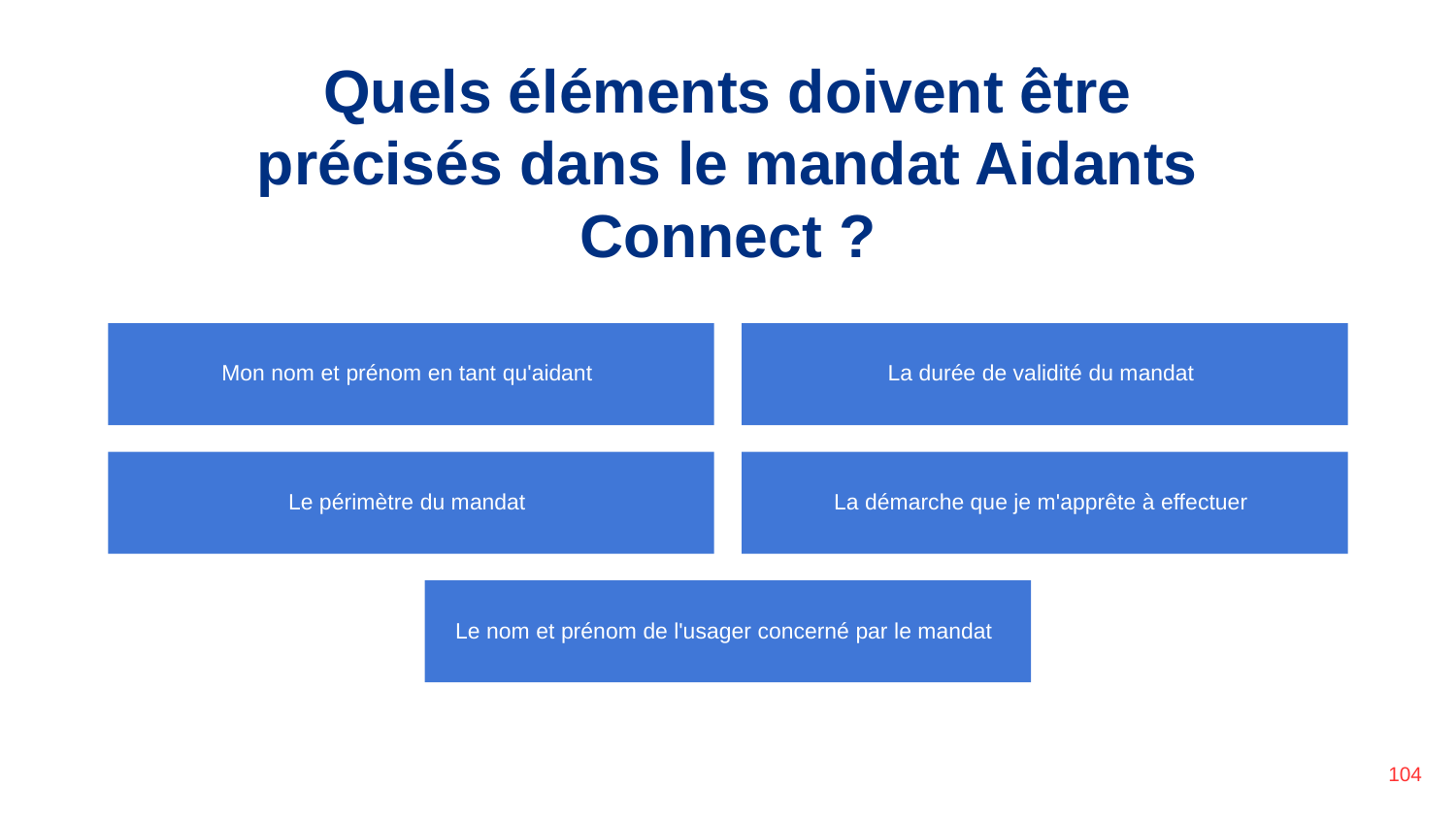

Quels éléments doivent être précisés dans le mandat Aidants Connect ?

Mon nom et prénom en tant qu'aidant

La durée de validité du mandat

Le périmètre du mandat

La démarche que je m'apprête à effectuer

Le nom et prénom de l'usager concerné par le mandat
104